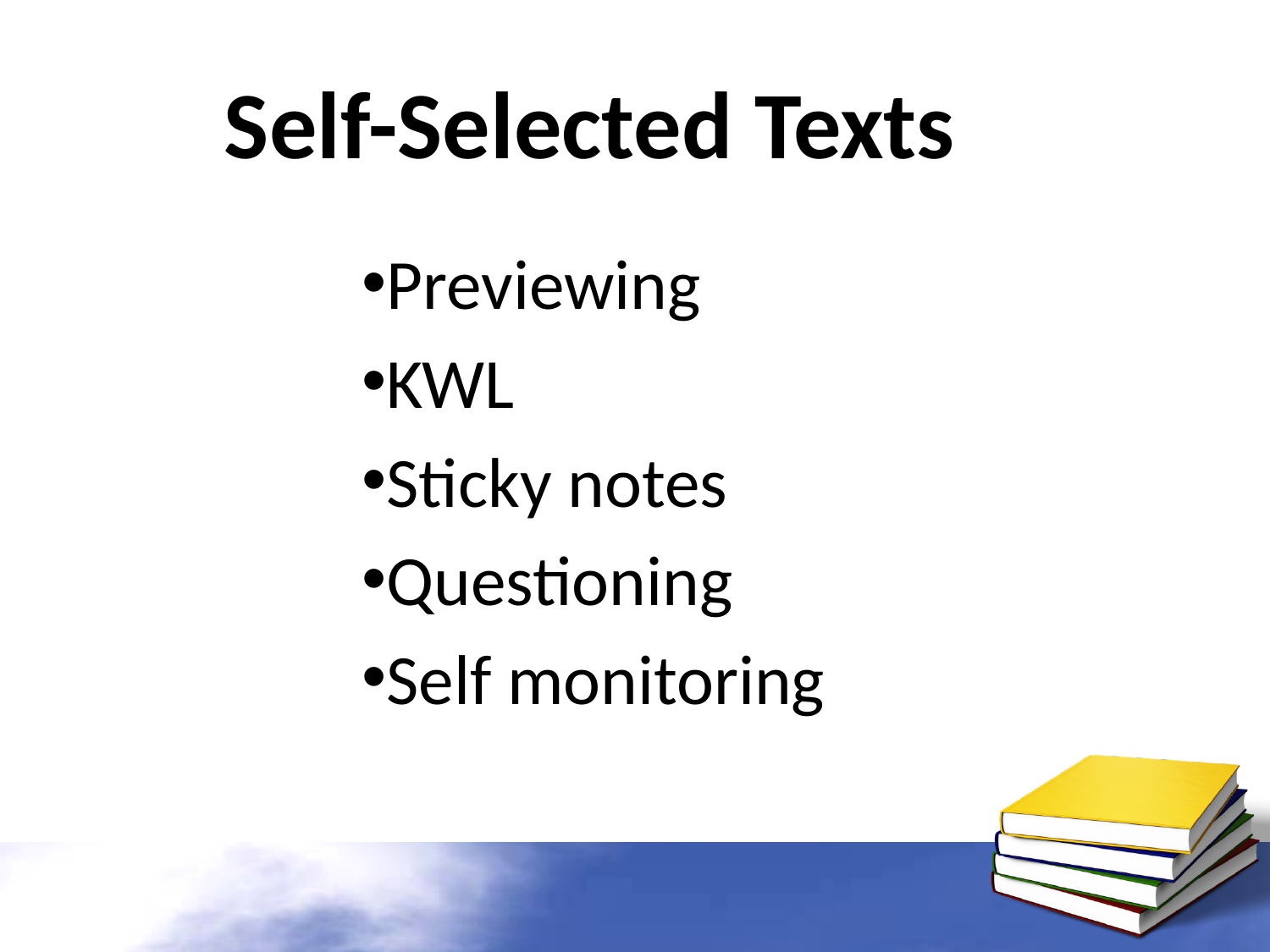

# Self-Selected Texts
Previewing
KWL
Sticky notes
Questioning
Self monitoring